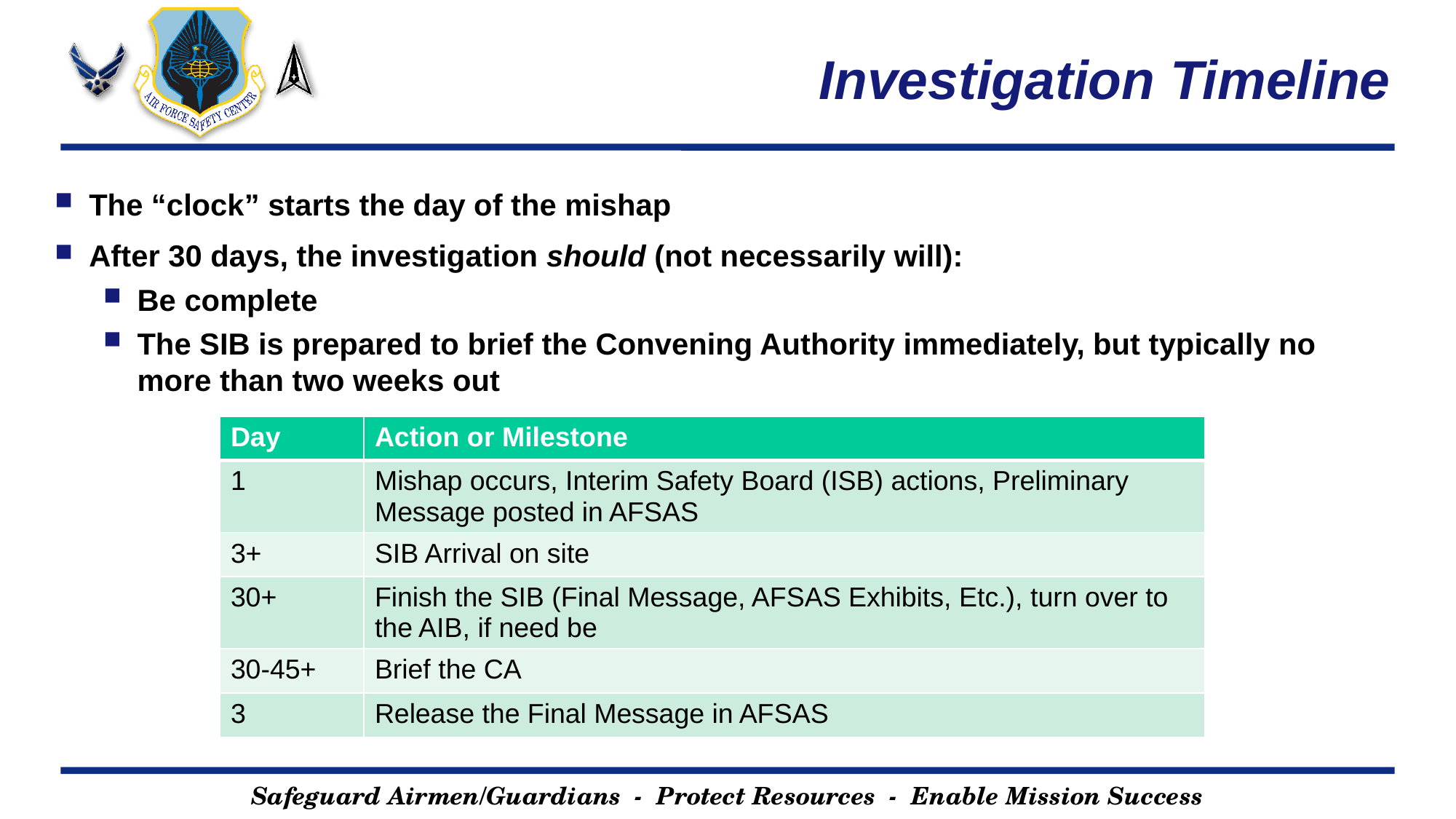

# Investigation Timeline
The “clock” starts the day of the mishap
After 30 days, the investigation should (not necessarily will):
Be complete
The SIB is prepared to brief the Convening Authority immediately, but typically no more than two weeks out
| Day | Action or Milestone |
| --- | --- |
| 1 | Mishap occurs, Interim Safety Board (ISB) actions, Preliminary Message posted in AFSAS |
| 3+ | SIB Arrival on site |
| 30+ | Finish the SIB (Final Message, AFSAS Exhibits, Etc.), turn over to the AIB, if need be |
| 30-45+ | Brief the CA |
| 3 | Release the Final Message in AFSAS |